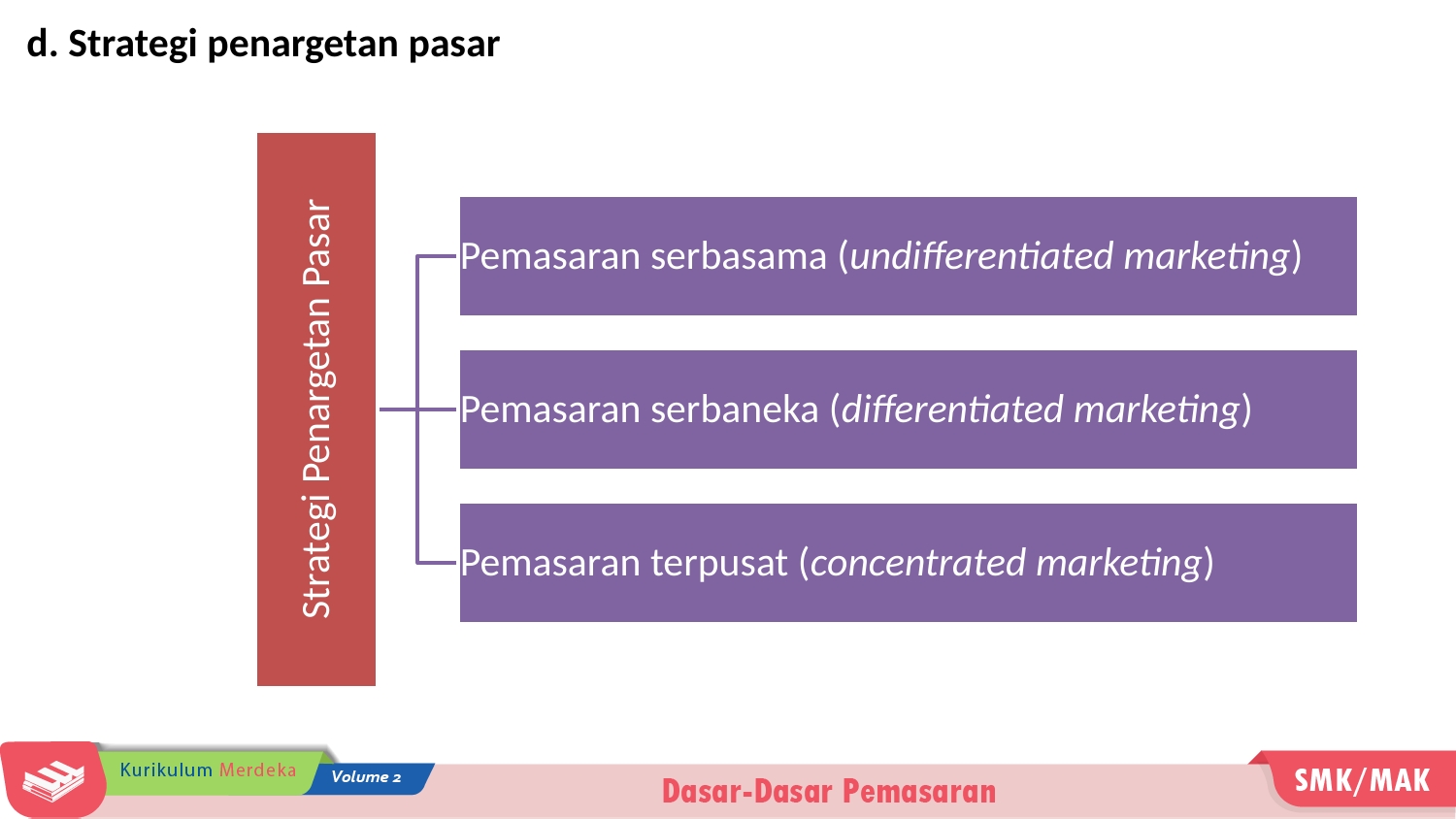

d. Strategi penargetan pasar

Strategi Penargetan Pasar
Pemasaran serbasama (undifferentiated marketing)
Pemasaran serbaneka (differentiated marketing)
Pemasaran terpusat (concentrated marketing)